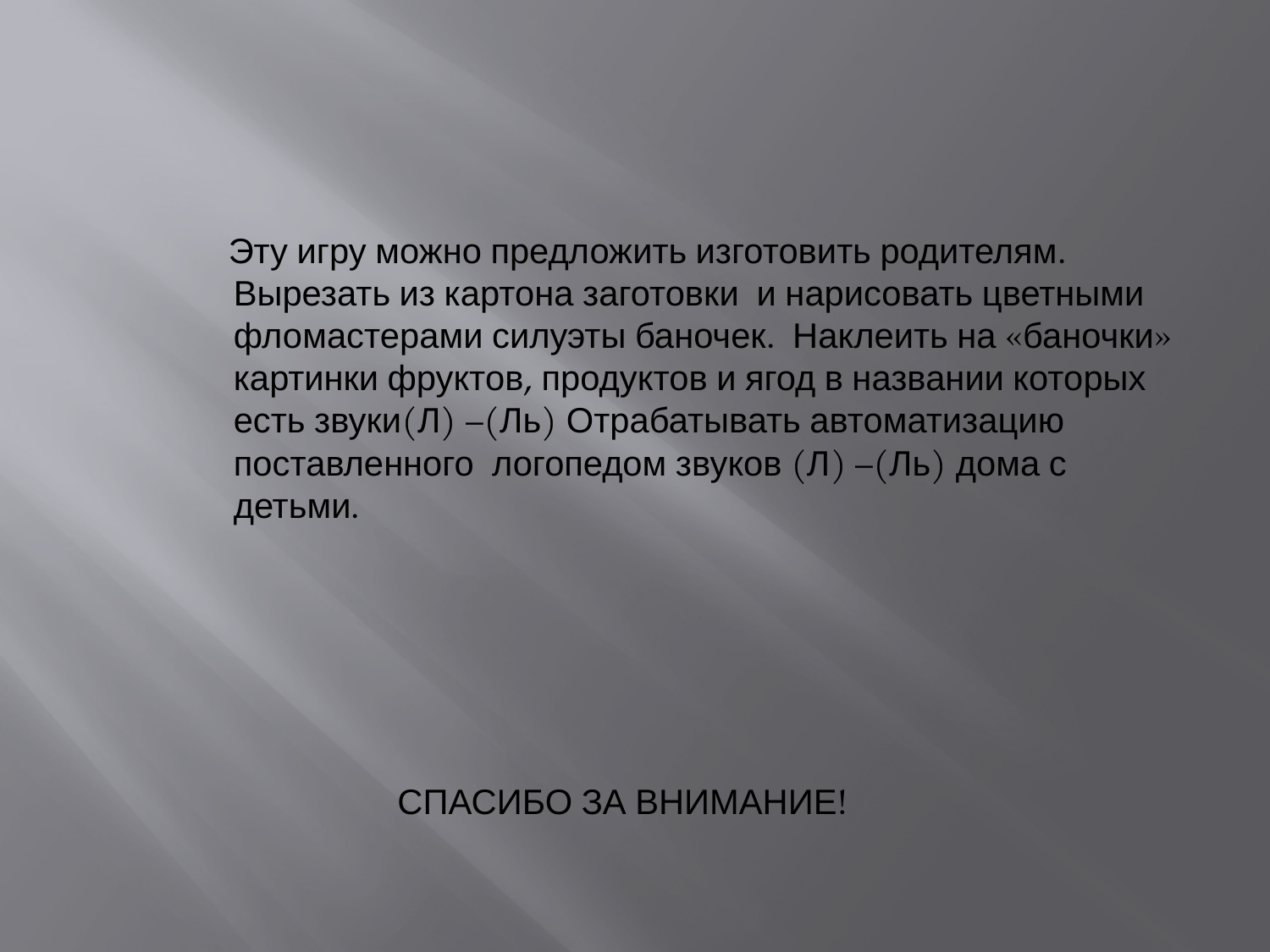

Эту игру можно предложить изготовить родителям. Вырезать из картона заготовки  и нарисовать цветными фломастерами силуэты баночек.  Наклеить на «баночки» картинки фруктов, продуктов и ягод в названии которых есть звуки(Л) –(Ль) Отрабатывать автоматизацию поставленного  логопедом звуков (Л) –(Ль) дома с детьми.

                      СПАСИБО ЗА ВНИМАНИЕ!